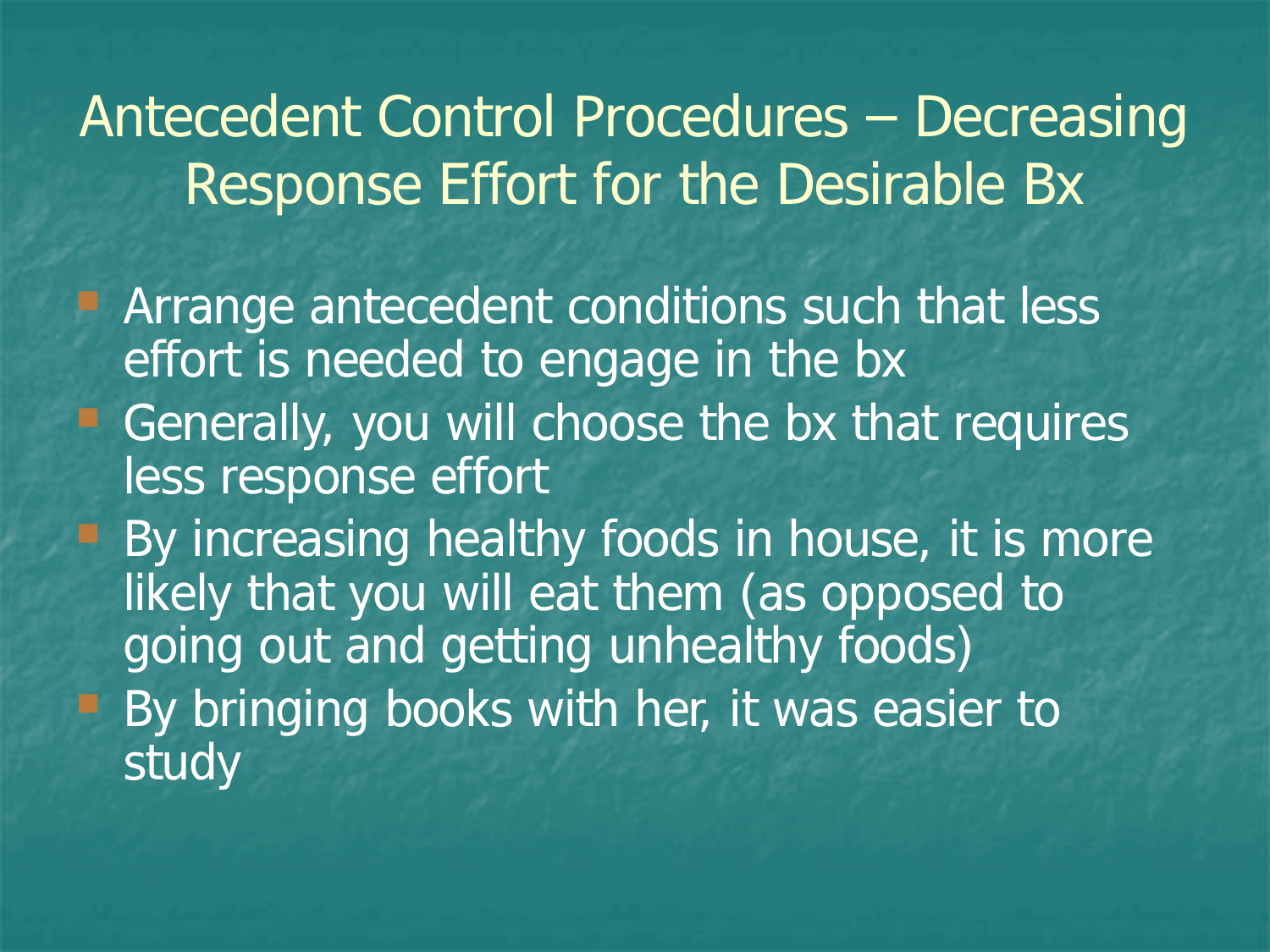

# Antecedent Control Procedures – Decreasing Response Effort for the Desirable Bx
Arrange antecedent conditions such that less effort is needed to engage in the bx
Generally, you will choose the bx that requires less response effort
By increasing healthy foods in house, it is more likely that you will eat them (as opposed to going out and getting unhealthy foods)
By bringing books with her, it was easier to study